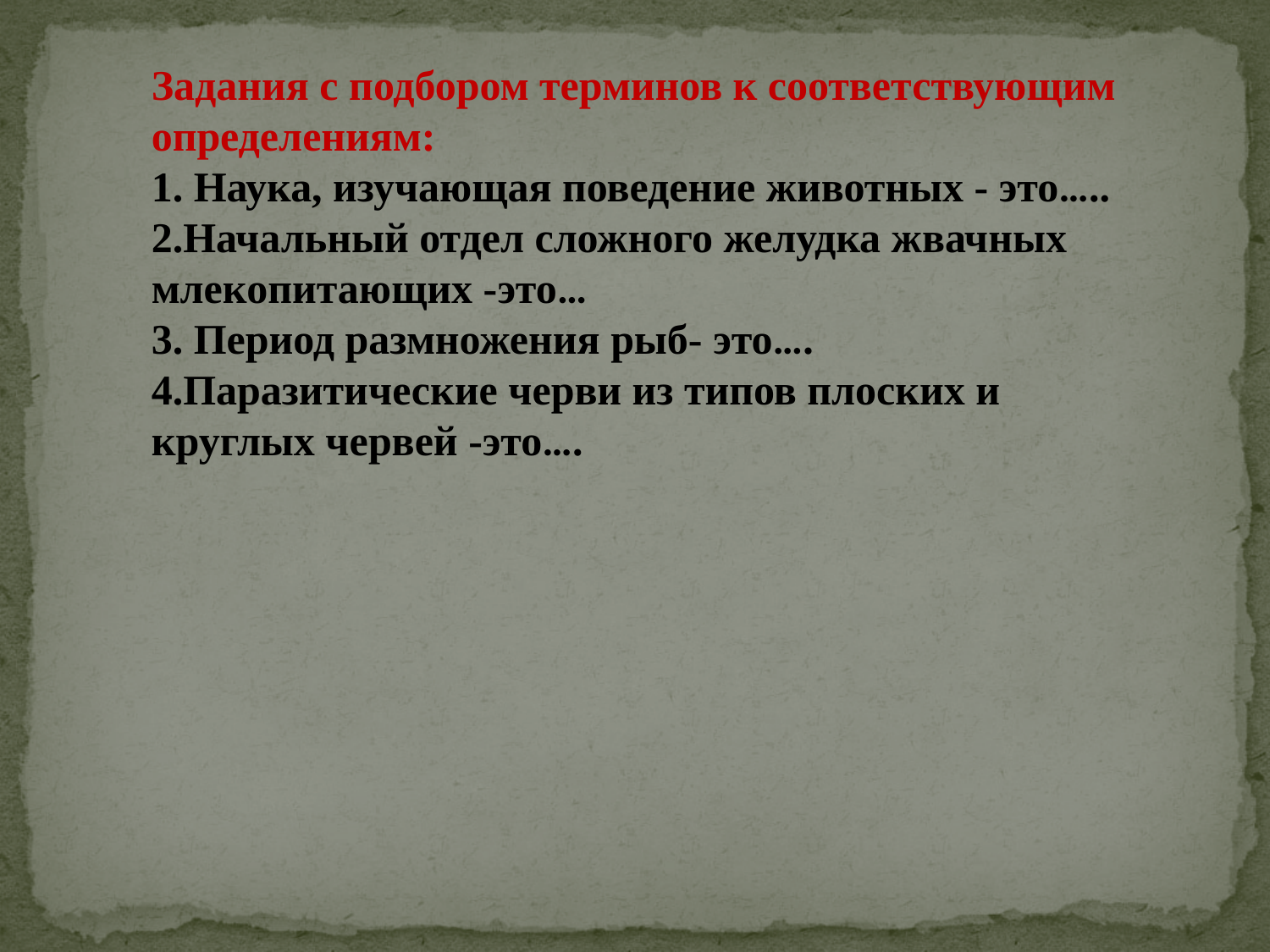

Задания с подбором терминов к соответствующим определениям:
1. Наука, изучающая поведение животных - это…..
2.Начальный отдел сложного желудка жвачных  млекопитающих -это…
3. Период размножения рыб- это….
4.Паразитические черви из типов плоских и круглых червей -это….